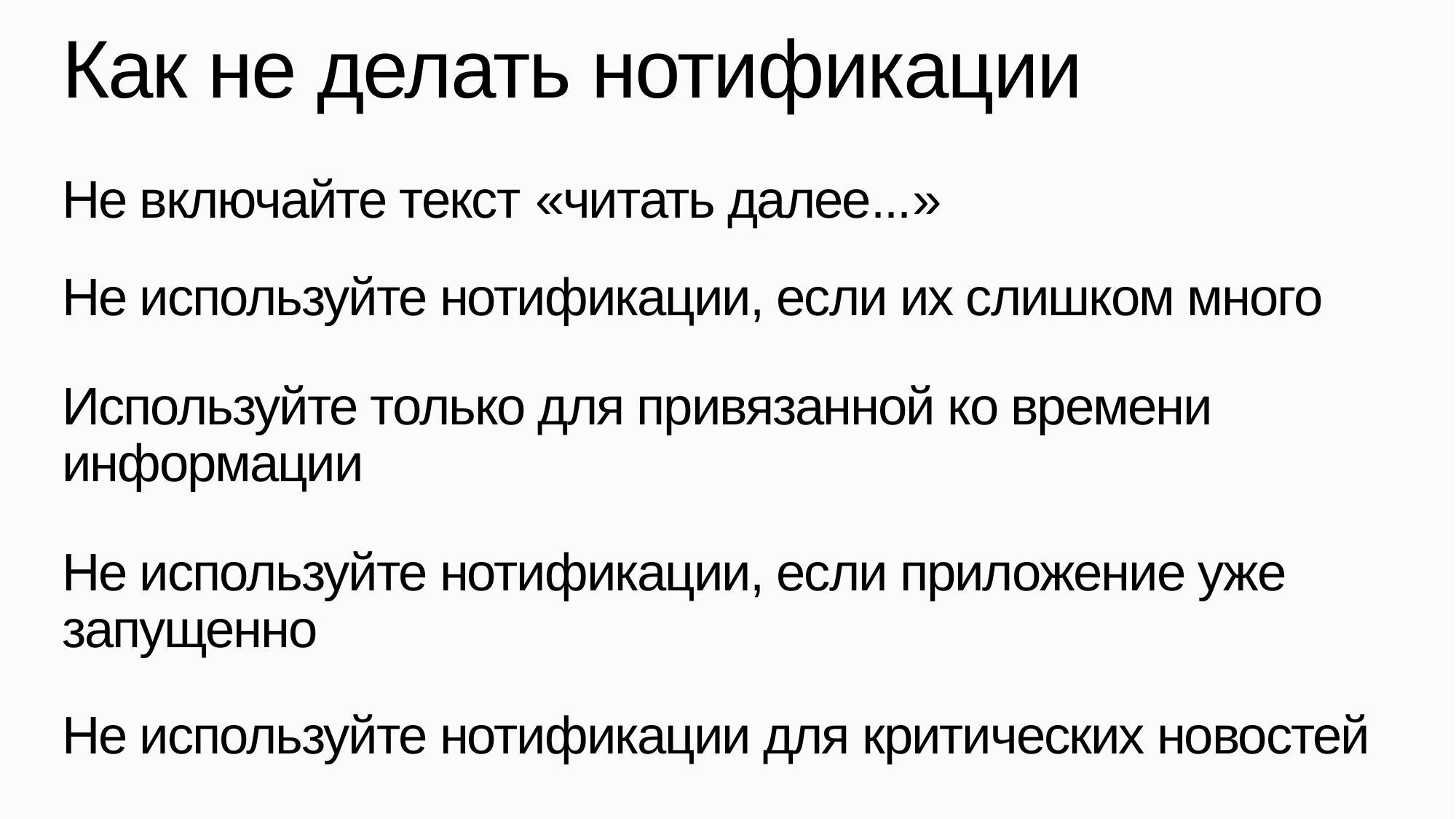

# Как не делать нотификации
Не включайте текст «читать далее...»
Не используйте нотификации, если их слишком много

Используйте только для привязанной ко времени информации

Не используйте нотификации, если приложение уже запущенно

Не используйте нотификации для критических новостей